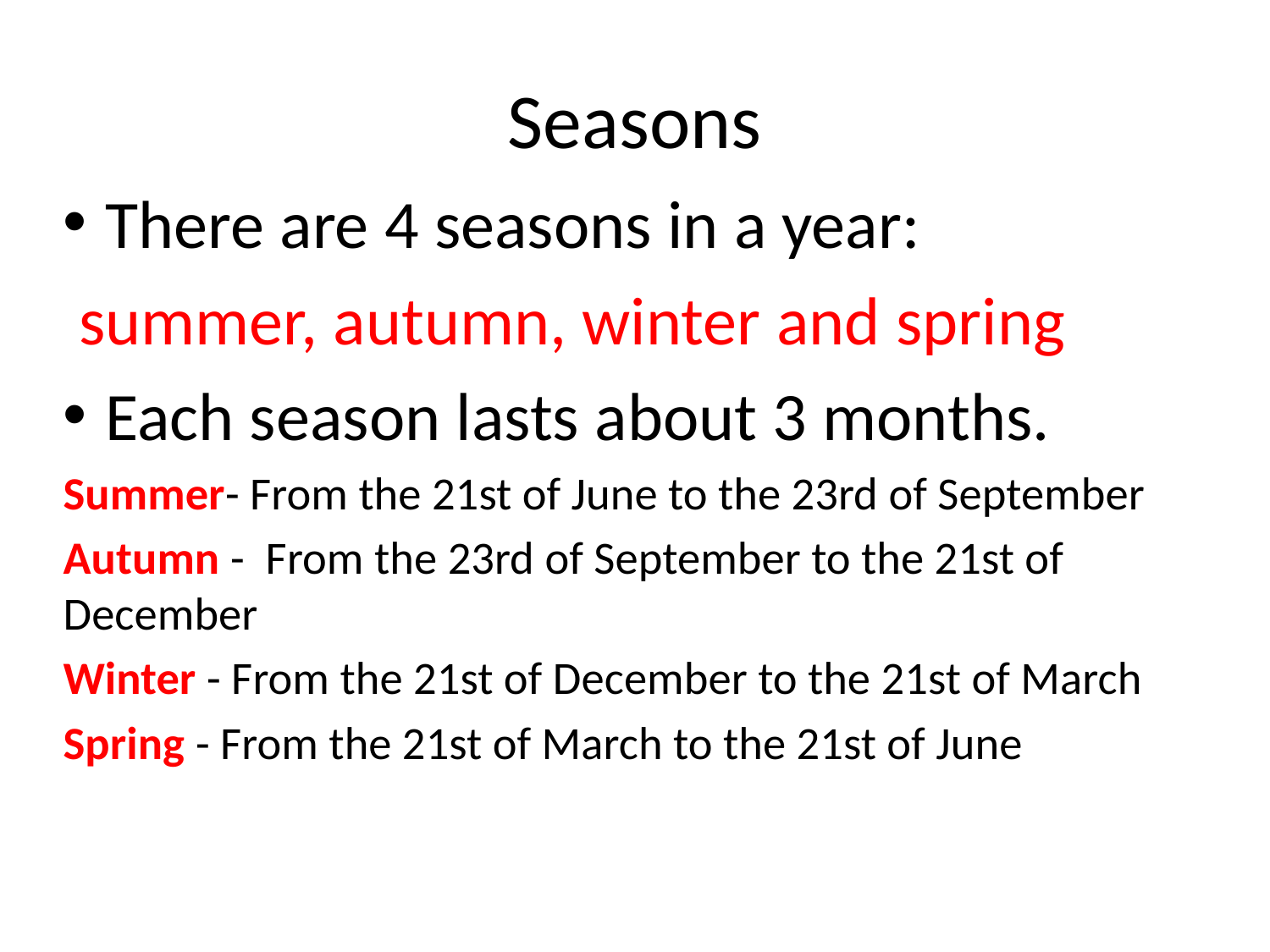

# Seasons
There are 4 seasons in a year:
 summer, autumn, winter and spring
Each season lasts about 3 months.
Summer- From the 21st of June to the 23rd of September
Autumn -  From the 23rd of September to the 21st of December
Winter - From the 21st of December to the 21st of March
Spring - From the 21st of March to the 21st of June